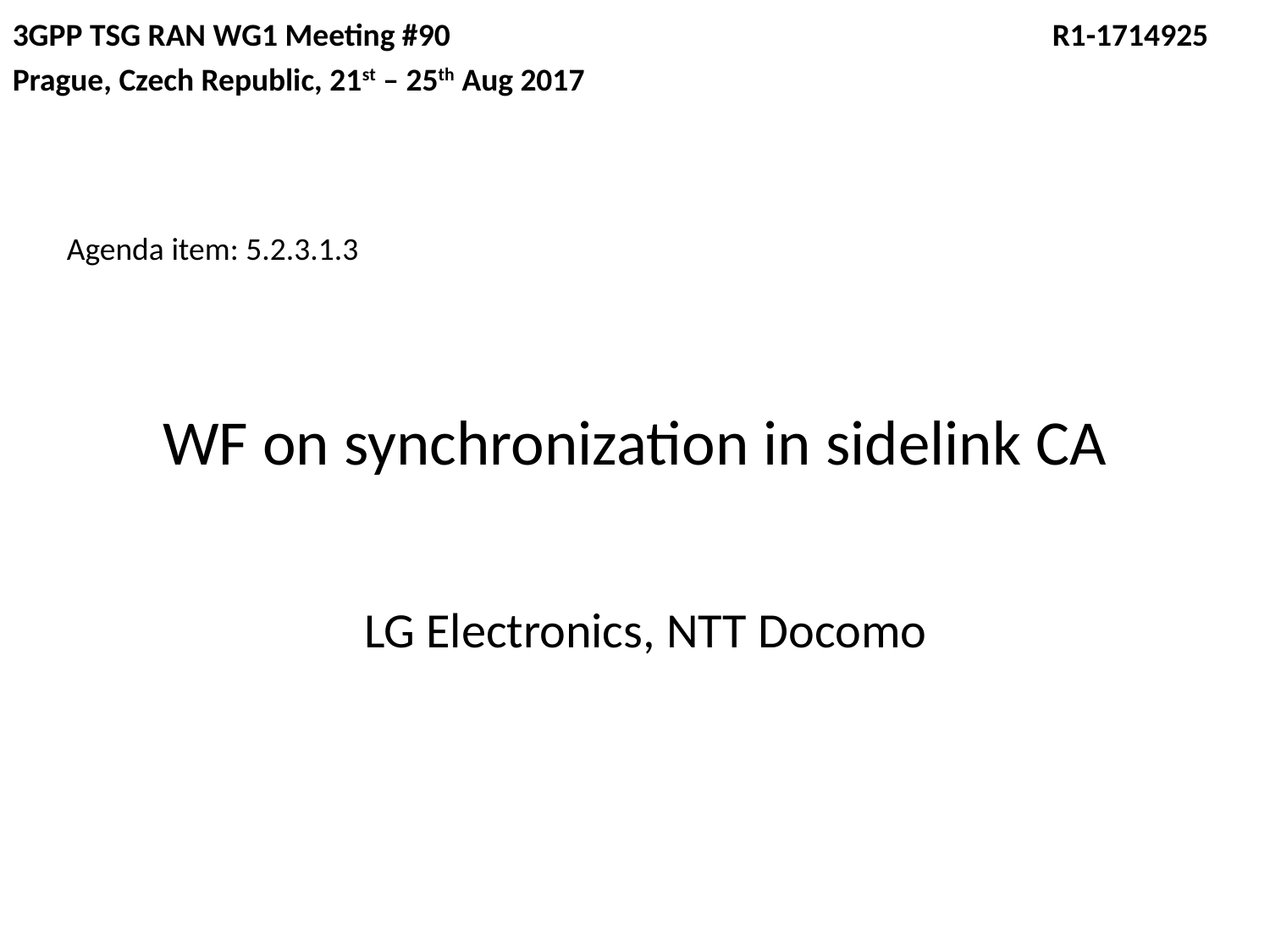

3GPP TSG RAN WG1 Meeting #90				                     R1-1714925
Prague, Czech Republic, 21st – 25th Aug 2017
Agenda item: 5.2.3.1.3
# WF on synchronization in sidelink CA
LG Electronics, NTT Docomo